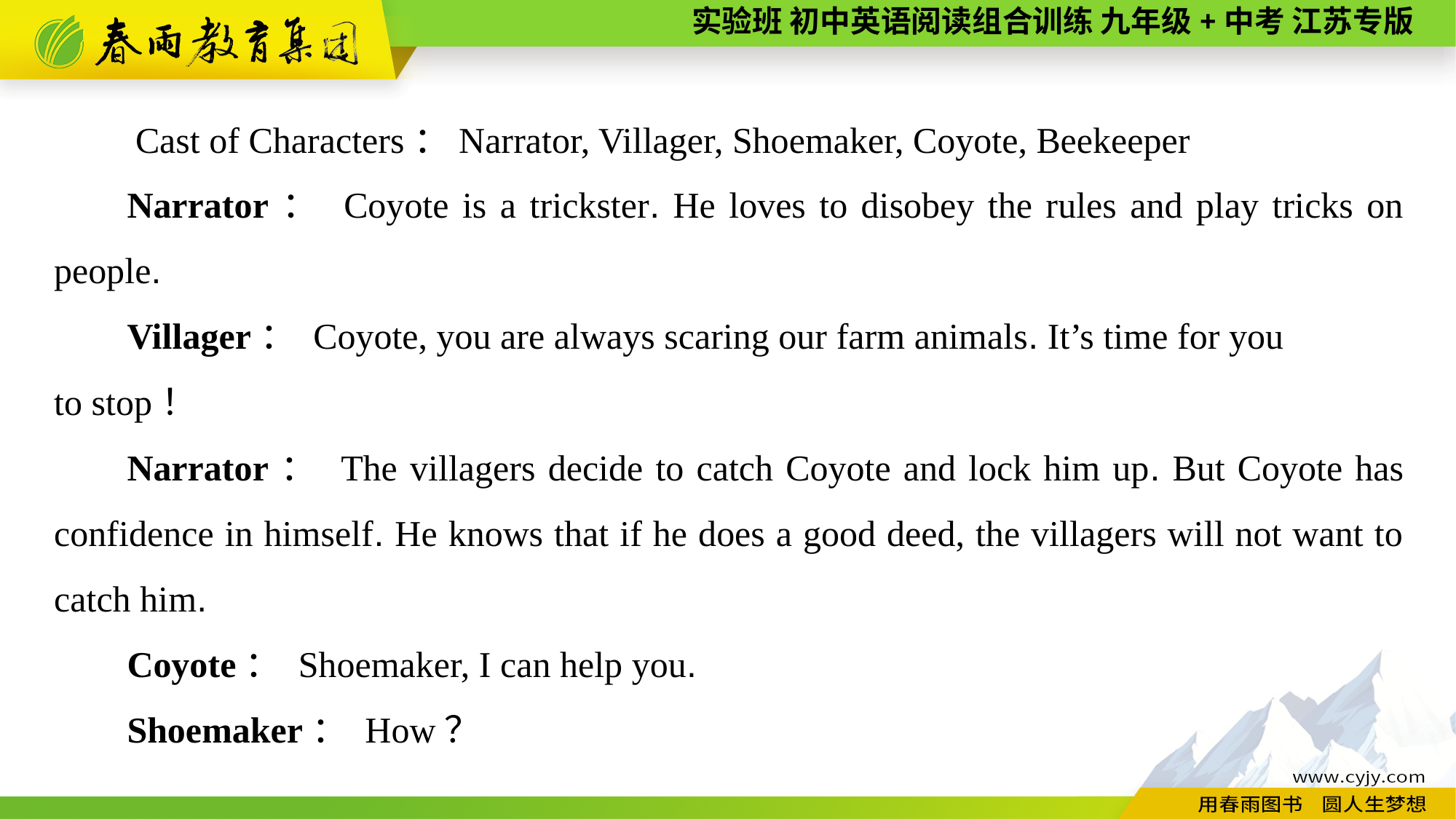

Cast of Characters：Narrator, Villager, Shoemaker, Coyote, Beekeeper
Narrator： Coyote is a trickster. He loves to disobey the rules and play tricks on people.
Villager： Coyote, you are always scaring our farm animals. It’s time for you
to stop！
Narrator： The villagers decide to catch Coyote and lock him up. But Coyote has confidence in himself. He knows that if he does a good deed, the villagers will not want to catch him.
Coyote： Shoemaker, I can help you.
Shoemaker： How？